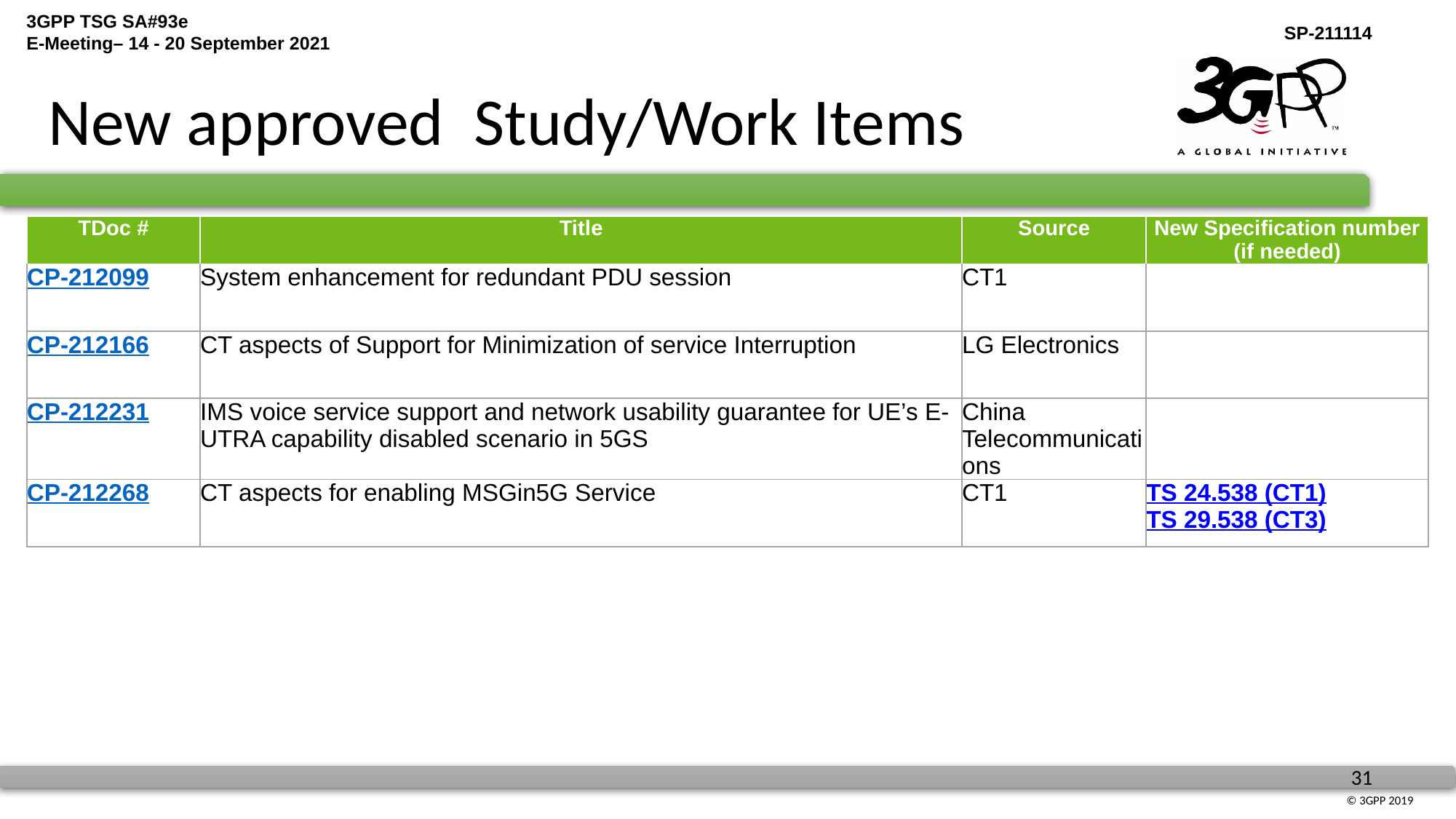

# New approved  Study/Work Items
| TDoc # | Title | Source | New Specification number (if needed) |
| --- | --- | --- | --- |
| CP-212099 | System enhancement for redundant PDU session | CT1 |  |
| CP-212166 | CT aspects of Support for Minimization of service Interruption | LG Electronics |  |
| CP-212231 | IMS voice service support and network usability guarantee for UE’s E-UTRA capability disabled scenario in 5GS | China Telecommunications |  |
| CP-212268 | CT aspects for enabling MSGin5G Service | CT1 | TS 24.538 (CT1) TS 29.538 (CT3) |